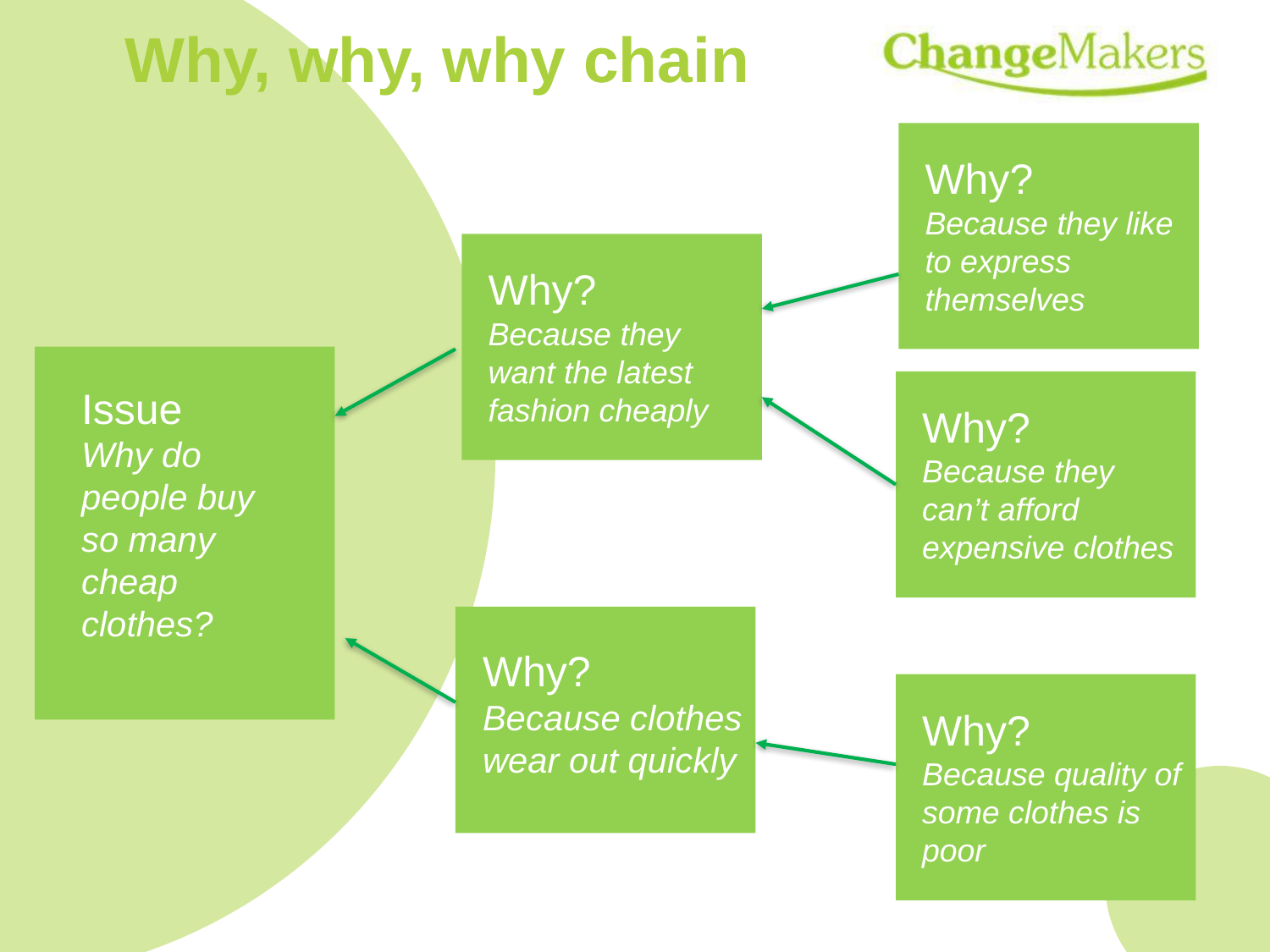

Why, why, why chain

Why?
Because they like to express themselves

Why?
Because they want the latest fashion cheaply

Why?
Because they can’t afford expensive clothes
Issue
Why do people buy so many cheap clothes?

Why?
Because clothes wear out quickly

Why?
Because quality of some clothes is poor